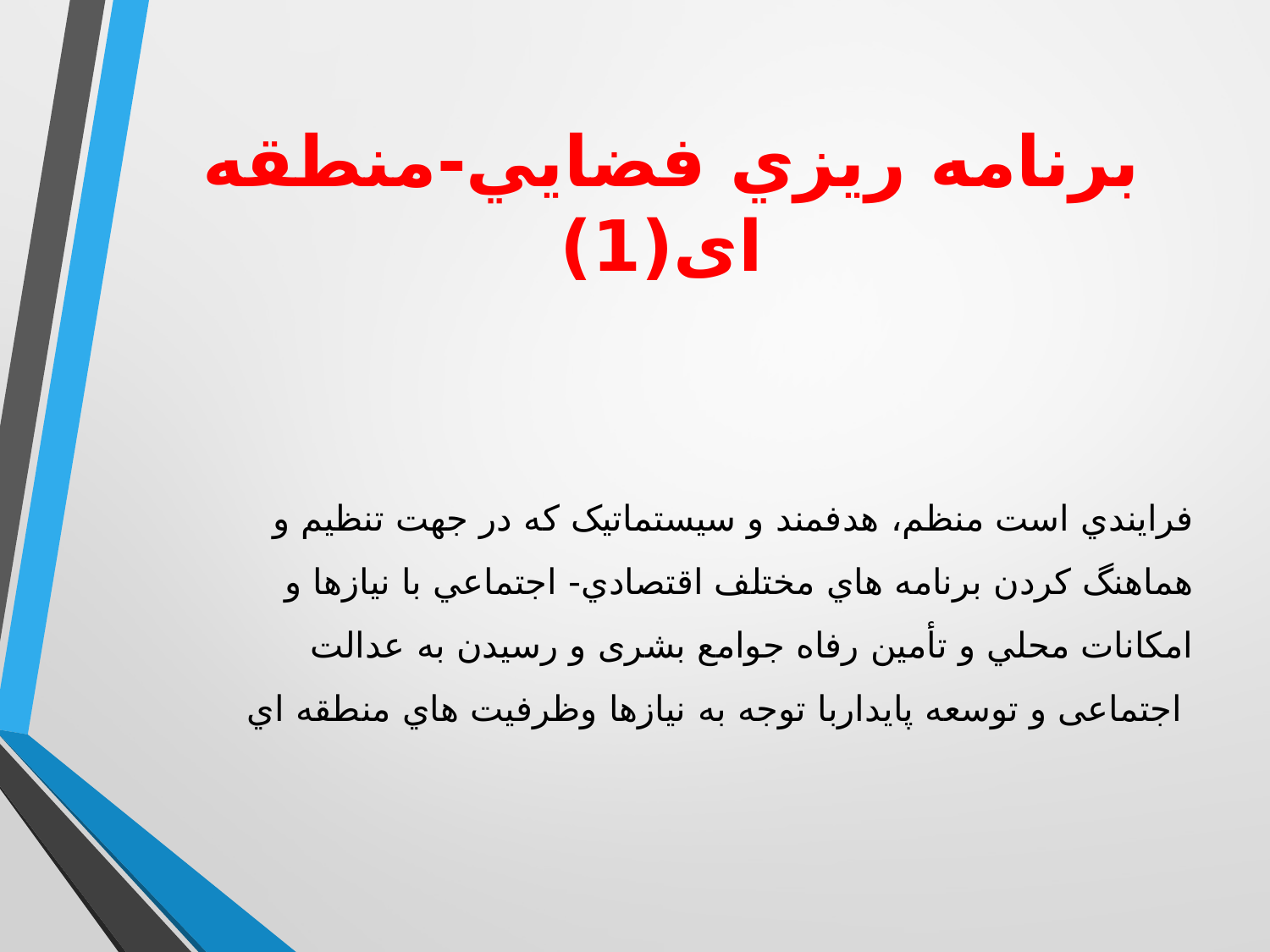

# برنامه ريزي فضايي-منطقه ای(1)
 فرايندي است منظم، هدفمند و سیستماتیک که در جهت تنظيم و هماهنگ كردن برنامه هاي مختلف اقتصادي- اجتماعي با نيازها و امكانات محلي و تأمین رفاه جوامع بشری و رسیدن به عدالت اجتماعی و توسعه پایداربا توجه به نيازها وظرفيت هاي منطقه اي